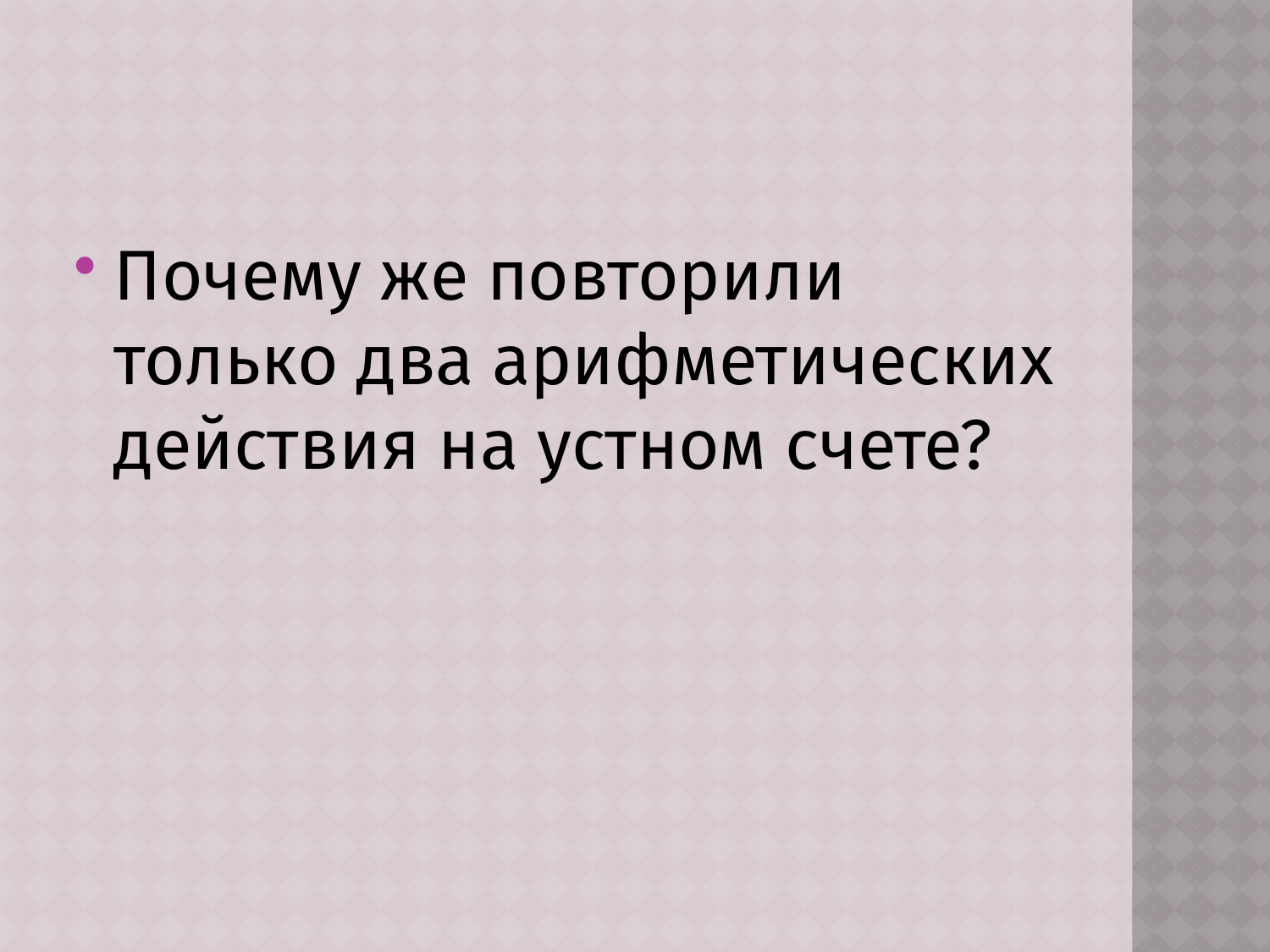

Почему же повторили только два арифметических действия на устном счете?